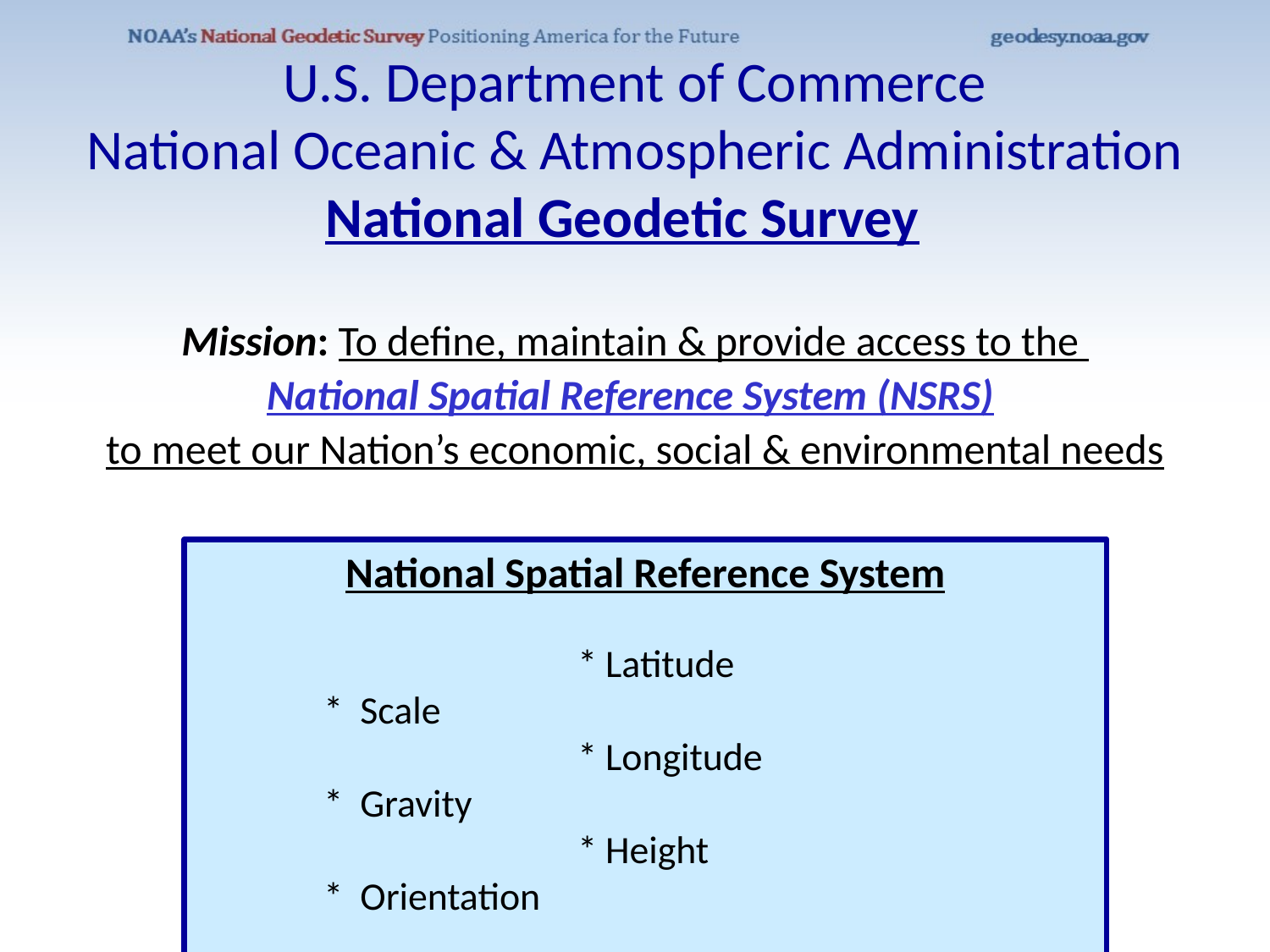

# U.S. Department of Commerce National Oceanic & Atmospheric Administration National Geodetic Survey
Mission: To define, maintain & provide access to the
National Spatial Reference System (NSRS)
to meet our Nation’s economic, social & environmental needs
National Spatial Reference System

			* Latitude				*  Scale
			* Longitude				*  Gravity
			* Height				*  Orientation

& their variations in time